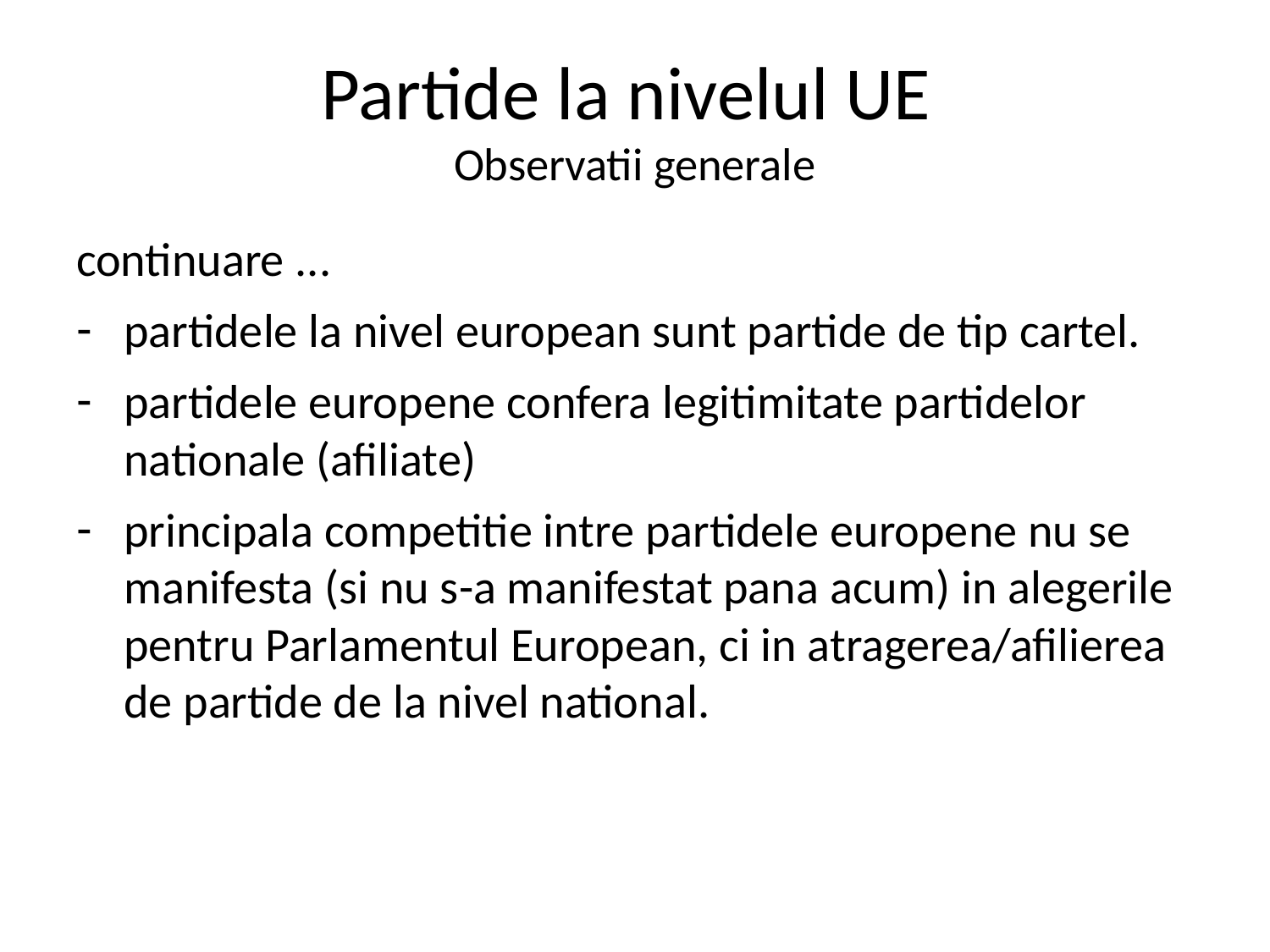

# Partide la nivelul UE Observatii generale
continuare ...
partidele la nivel european sunt partide de tip cartel.
partidele europene confera legitimitate partidelor nationale (afiliate)
principala competitie intre partidele europene nu se manifesta (si nu s-a manifestat pana acum) in alegerile pentru Parlamentul European, ci in atragerea/afilierea de partide de la nivel national.